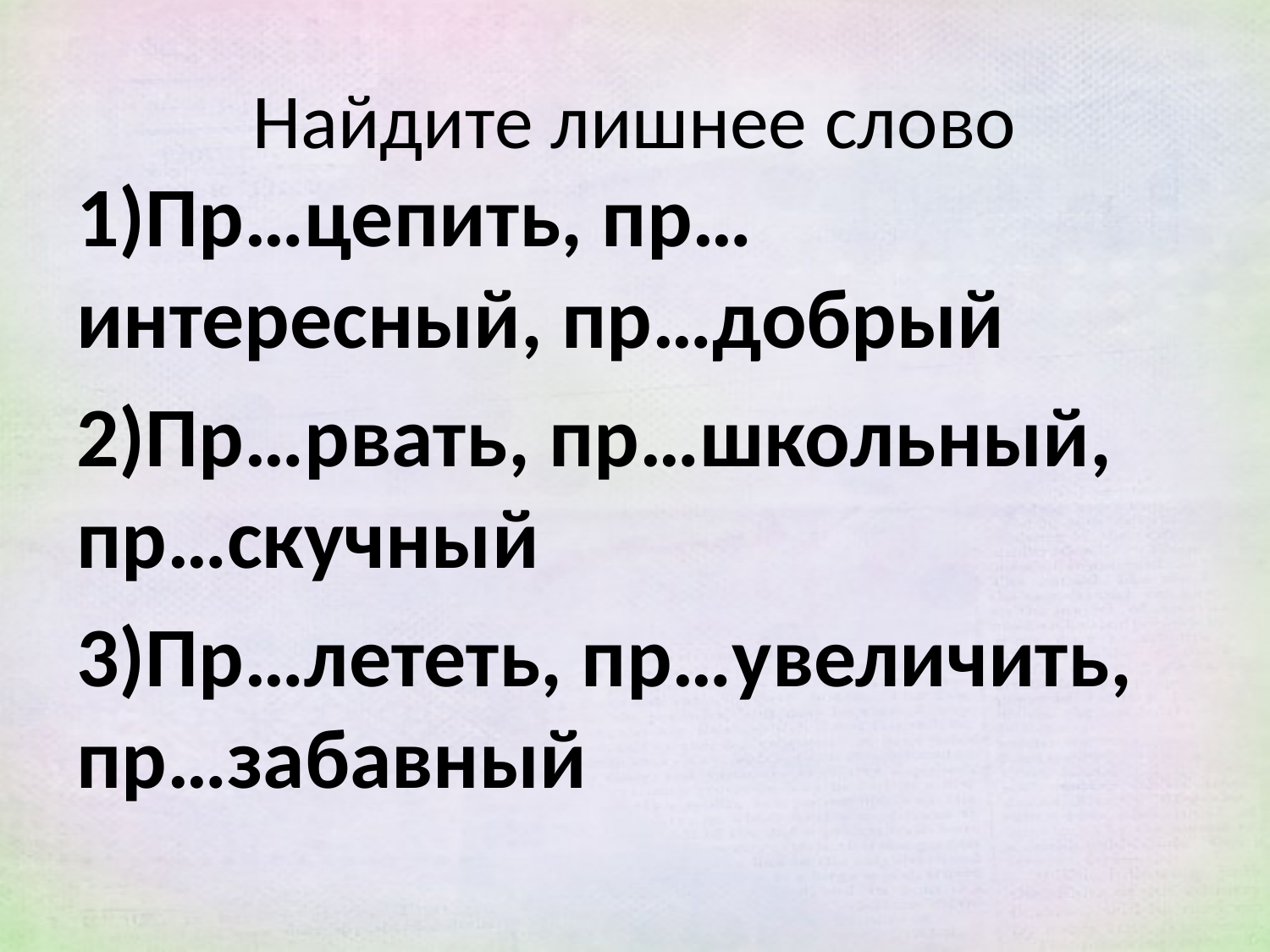

# Найдите лишнее слово
1)Пр…цепить, пр…интересный, пр…добрый
2)Пр…рвать, пр…школьный, пр…скучный
3)Пр…лететь, пр…увеличить, пр…забавный